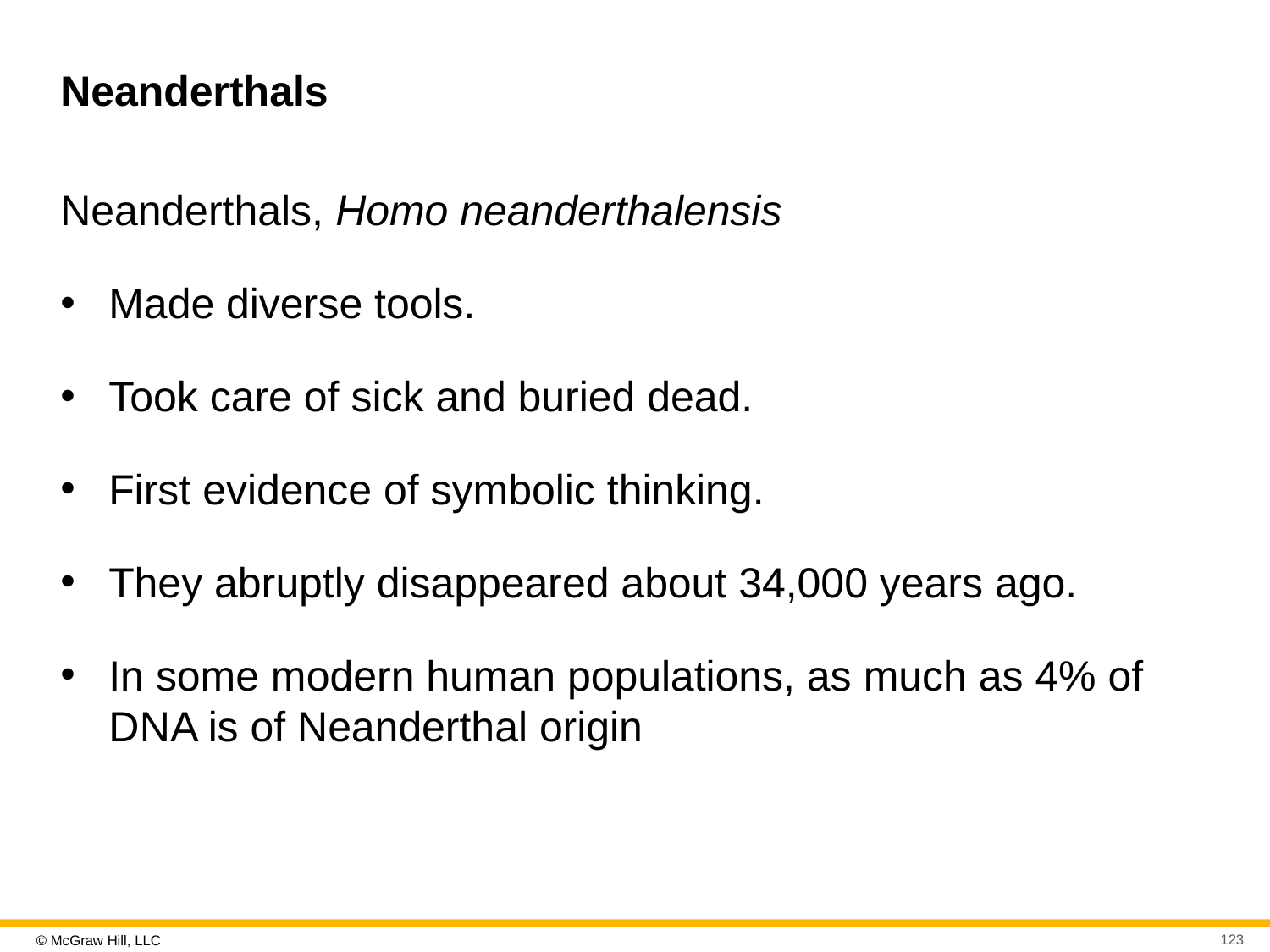

# Neanderthals
Neanderthals, Homo neanderthalensis
Made diverse tools.
Took care of sick and buried dead.
First evidence of symbolic thinking.
They abruptly disappeared about 34,000 years ago.
In some modern human populations, as much as 4% of D N A is of Neanderthal origin
123